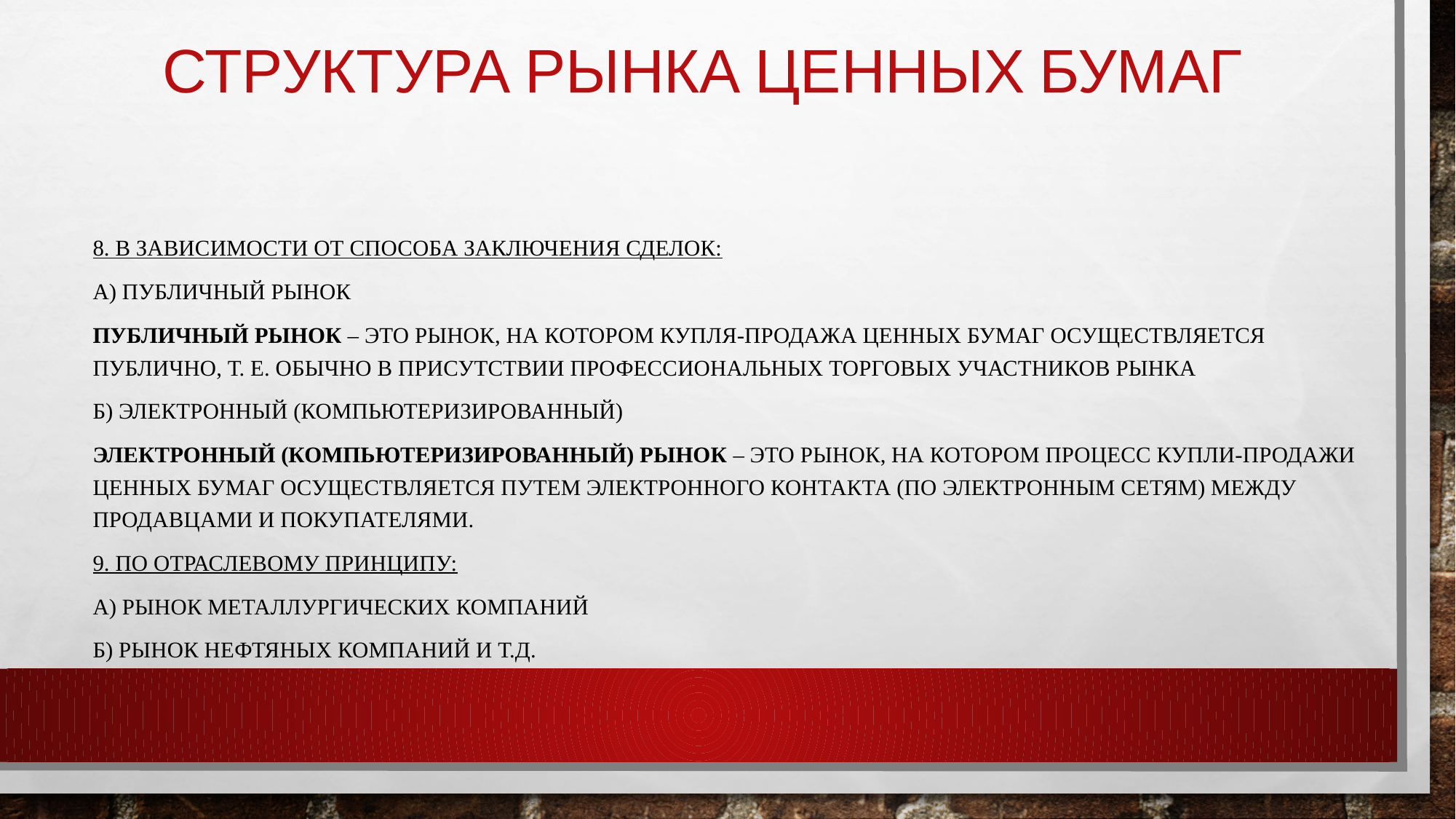

# Структура рынка ценных бумаг
8. В зависимости от способа заключения сделок:
А) публичный рынок
Публичный рынок – это рынок, на котором купля-продажа ценных бумаг осуществляется публично, т. е. обычно в присутствии профессиональных торговых участников рынка
Б) электронный (компьютеризированный)
Электронный (компьютеризированный) рынок – это рынок, на котором процесс купли-продажи ценных бумаг осуществляется путем электронного контакта (по электронным сетям) между продавцами и покупателями.
9. По отраслевому принципу:
А) рынок металлургических компаний
Б) рынок нефтяных компаний и т.д.